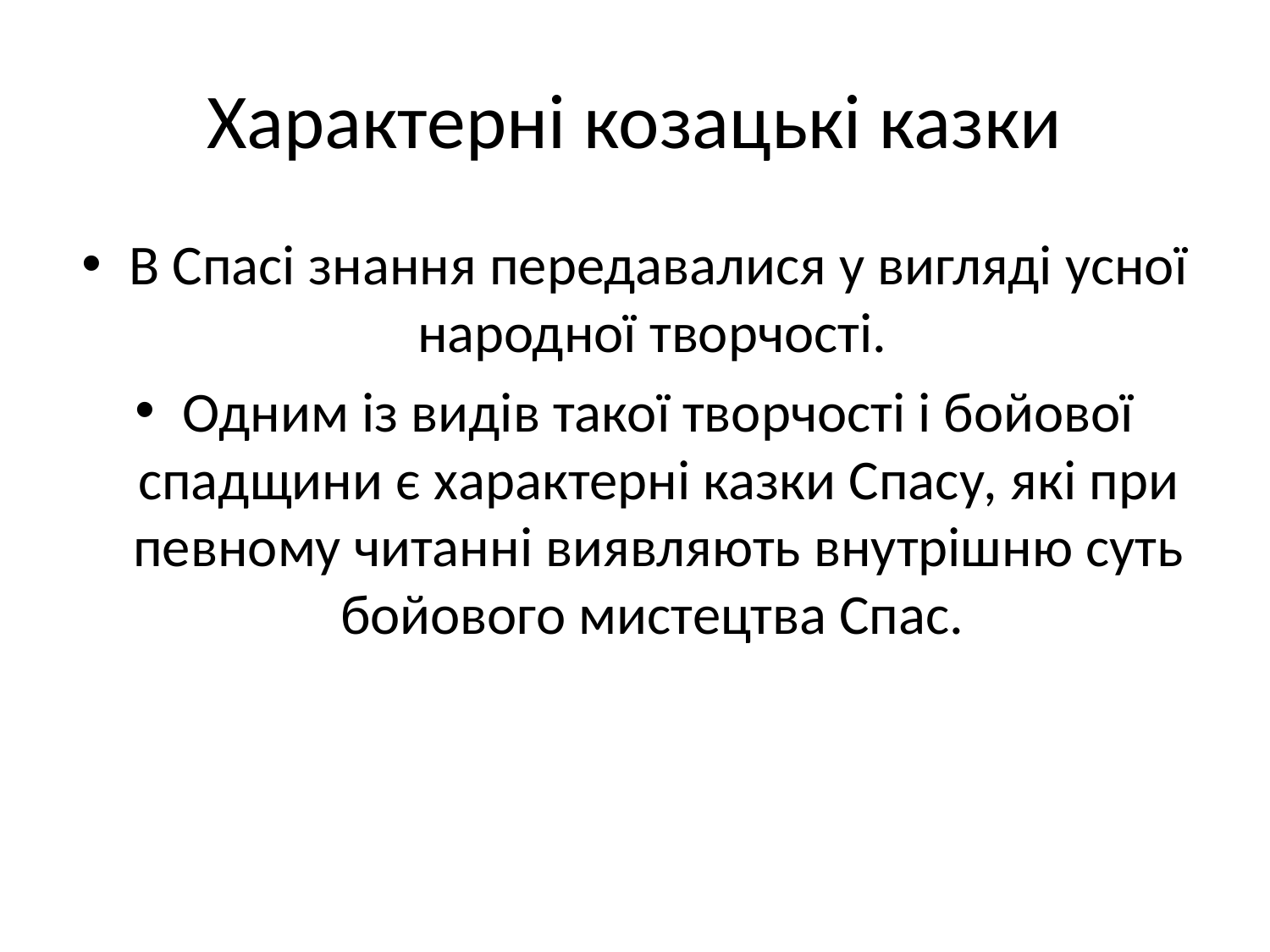

# Характерні козацькі казки
В Спасі знання передавалися у вигляді усної народної творчості.
Одним із видів такої творчості і бойової спадщини є характерні казки Спасу, які при певному читанні виявляють внутрішню суть бойового мистецтва Спас.